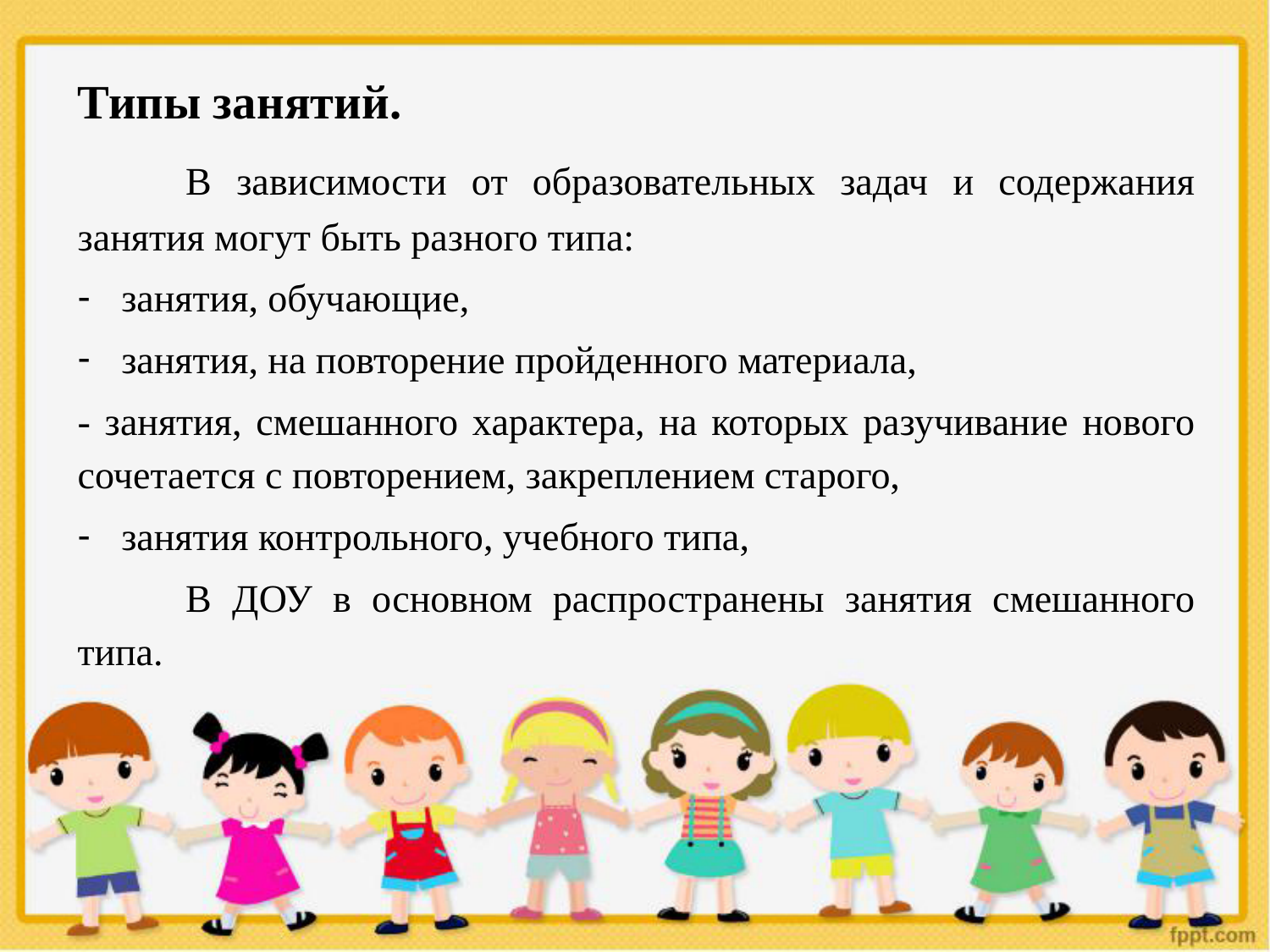

Типы занятий.
	В зависимости от образовательных задач и содержания занятия могут быть разного типа:
занятия, обучающие,
занятия, на повторение пройденного материала,
- занятия, смешанного характера, на которых разучивание нового сочетается с повторением, закреплением старого,
занятия контрольного, учебного типа,
	В ДОУ в основном распространены занятия смешанного типа.